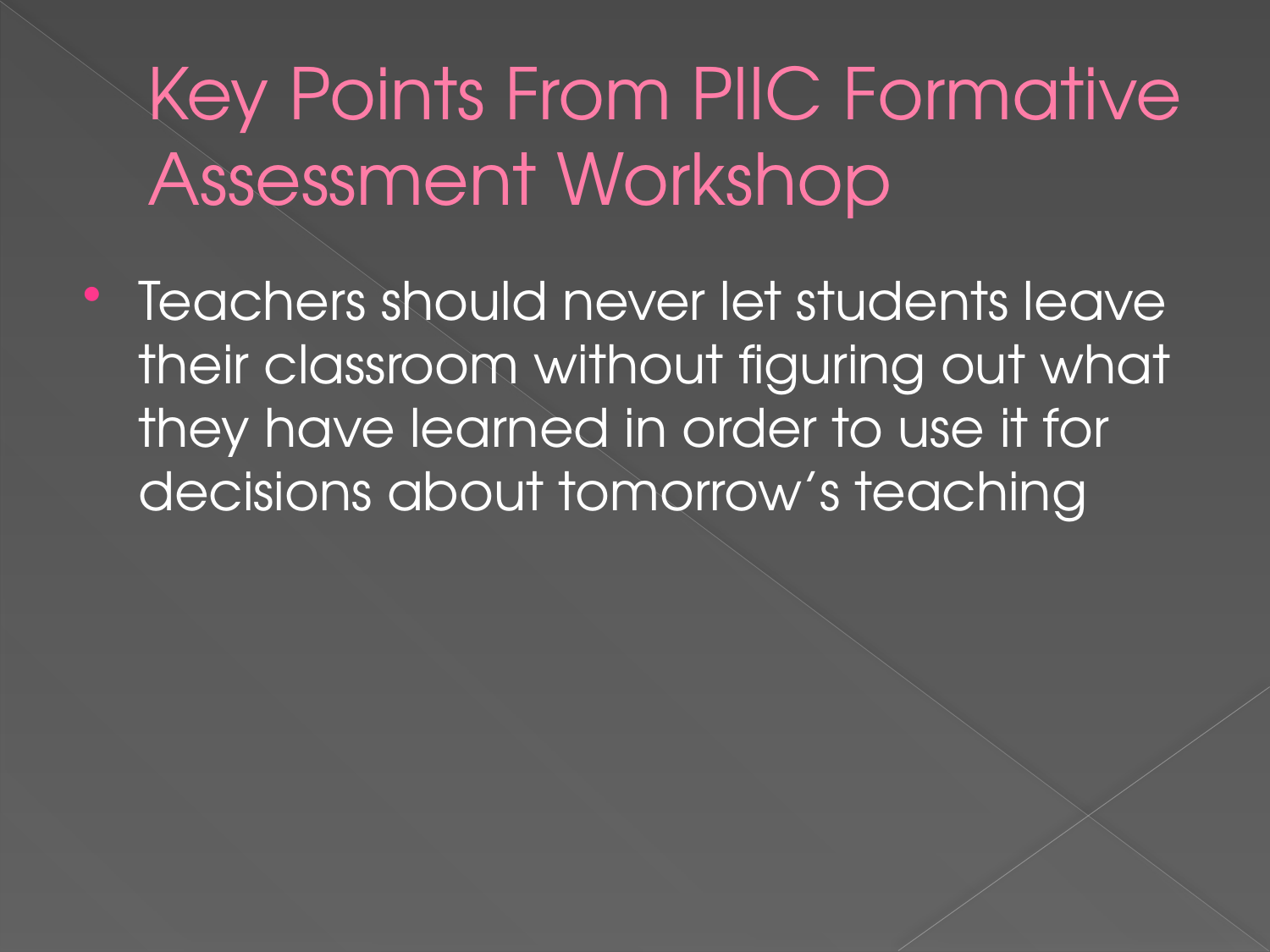

# Key Points From PIIC Formative Assessment Workshop
Teachers should never let students leave their classroom without figuring out what they have learned in order to use it for decisions about tomorrow’s teaching